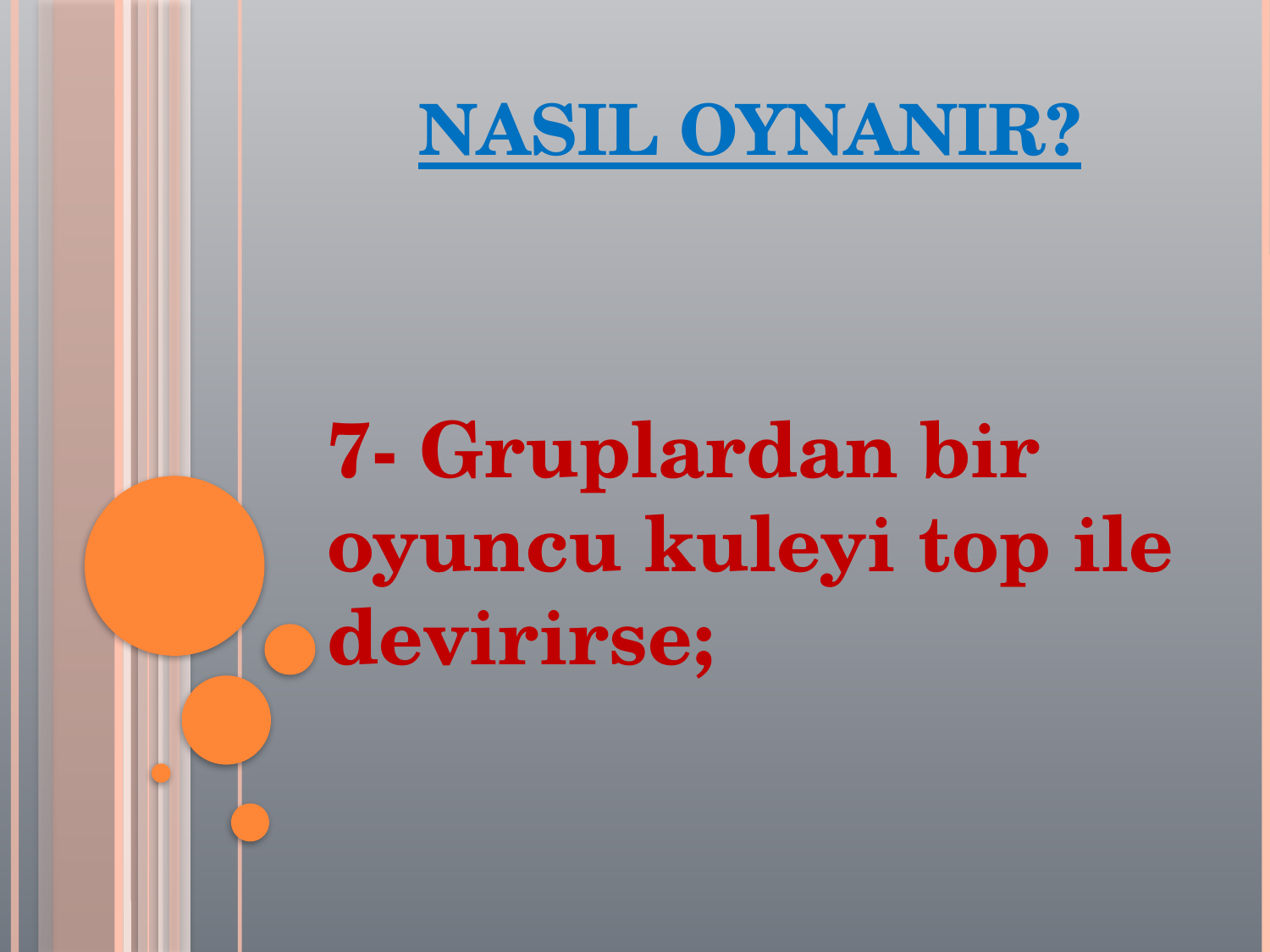

# NASIL OYNANIR?

7- Gruplardan bir oyuncu kuleyi top ile devirirse;